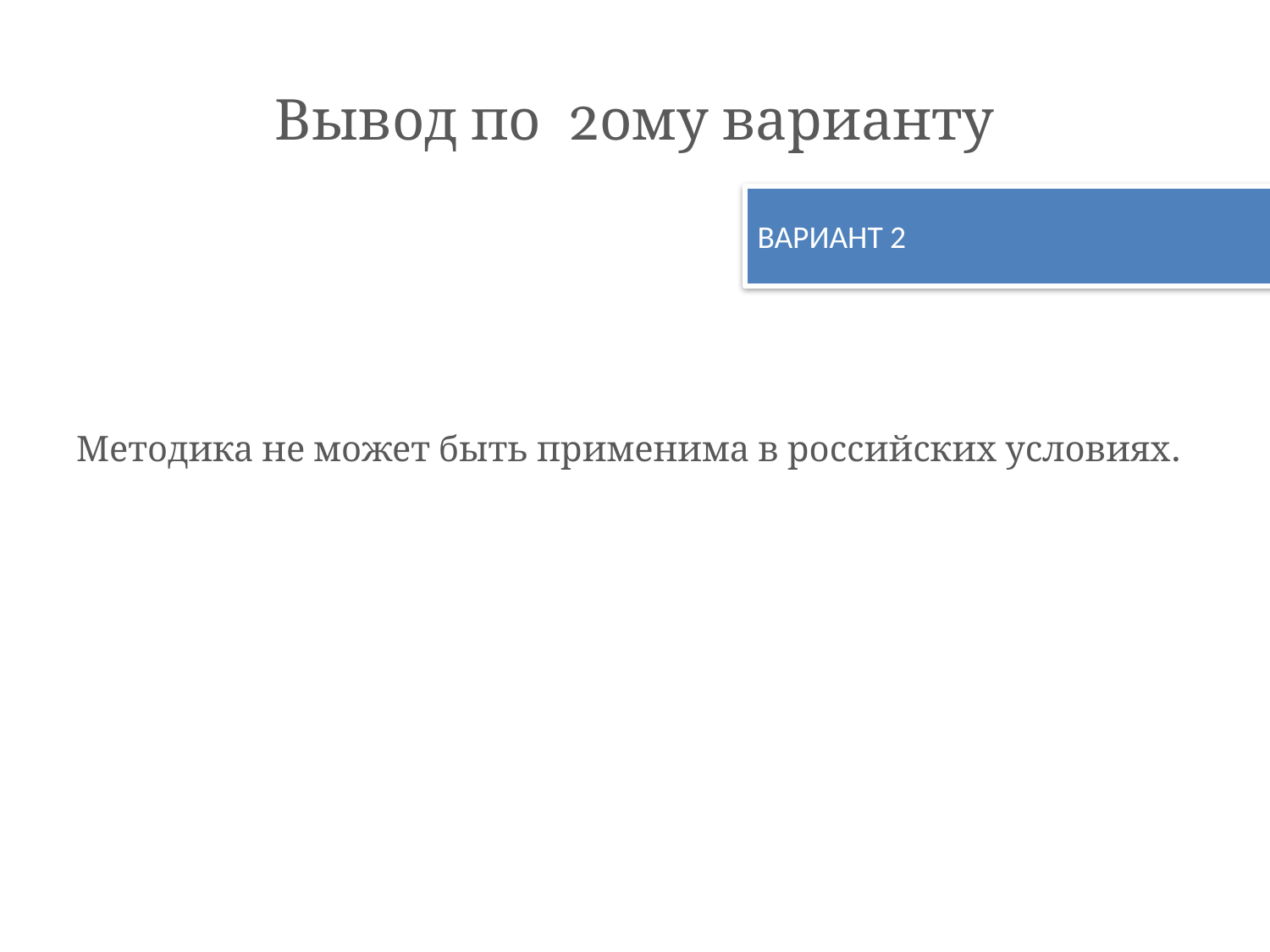

# Вывод по  2ому варианту
ВАРИАНТ 2

Методика не может быть применима в российских условиях.